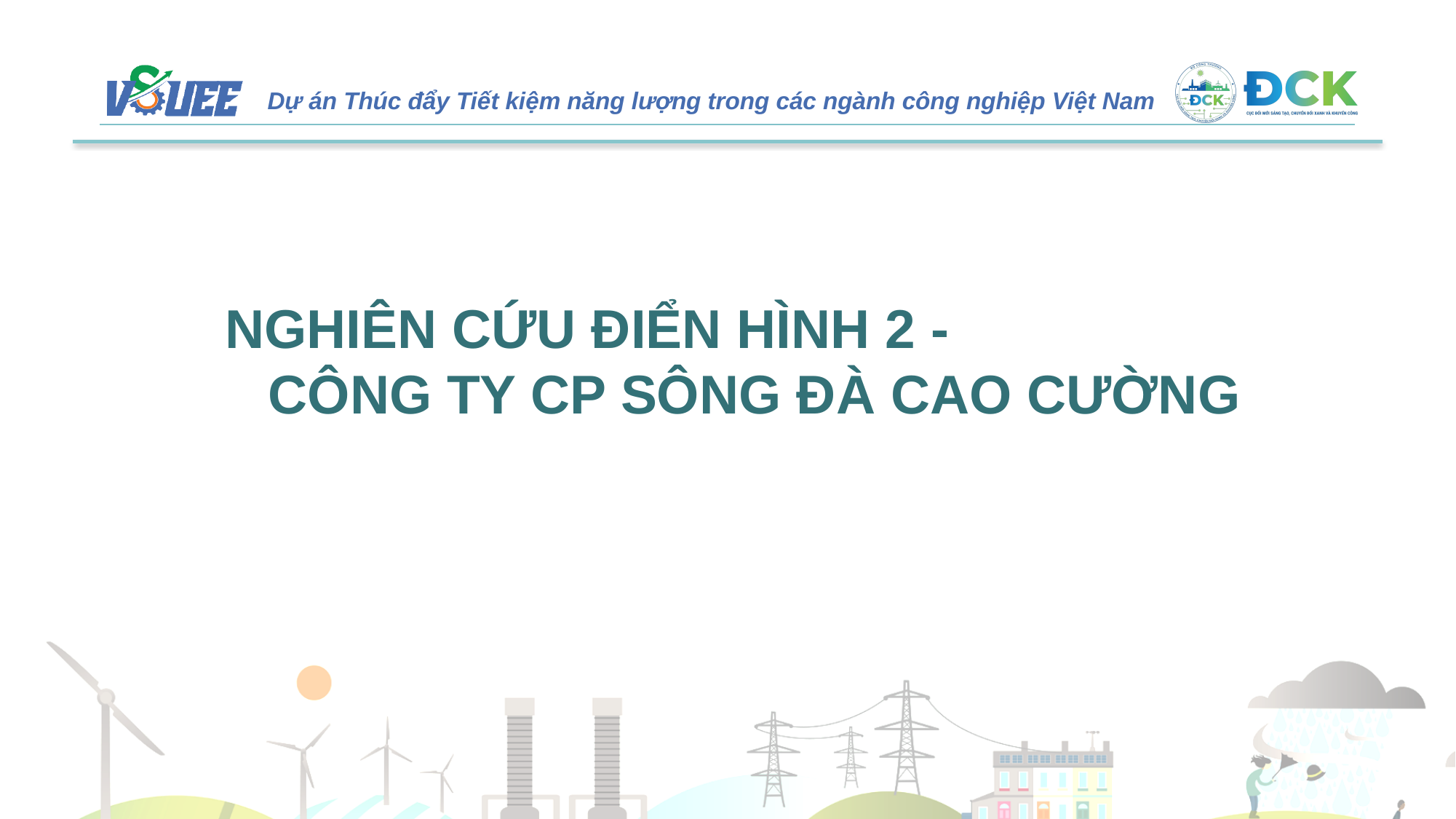

NGHIÊN CỨU ĐIỂN HÌNH 2 -
CÔNG TY CP SÔNG ĐÀ CAO CƯỜNG